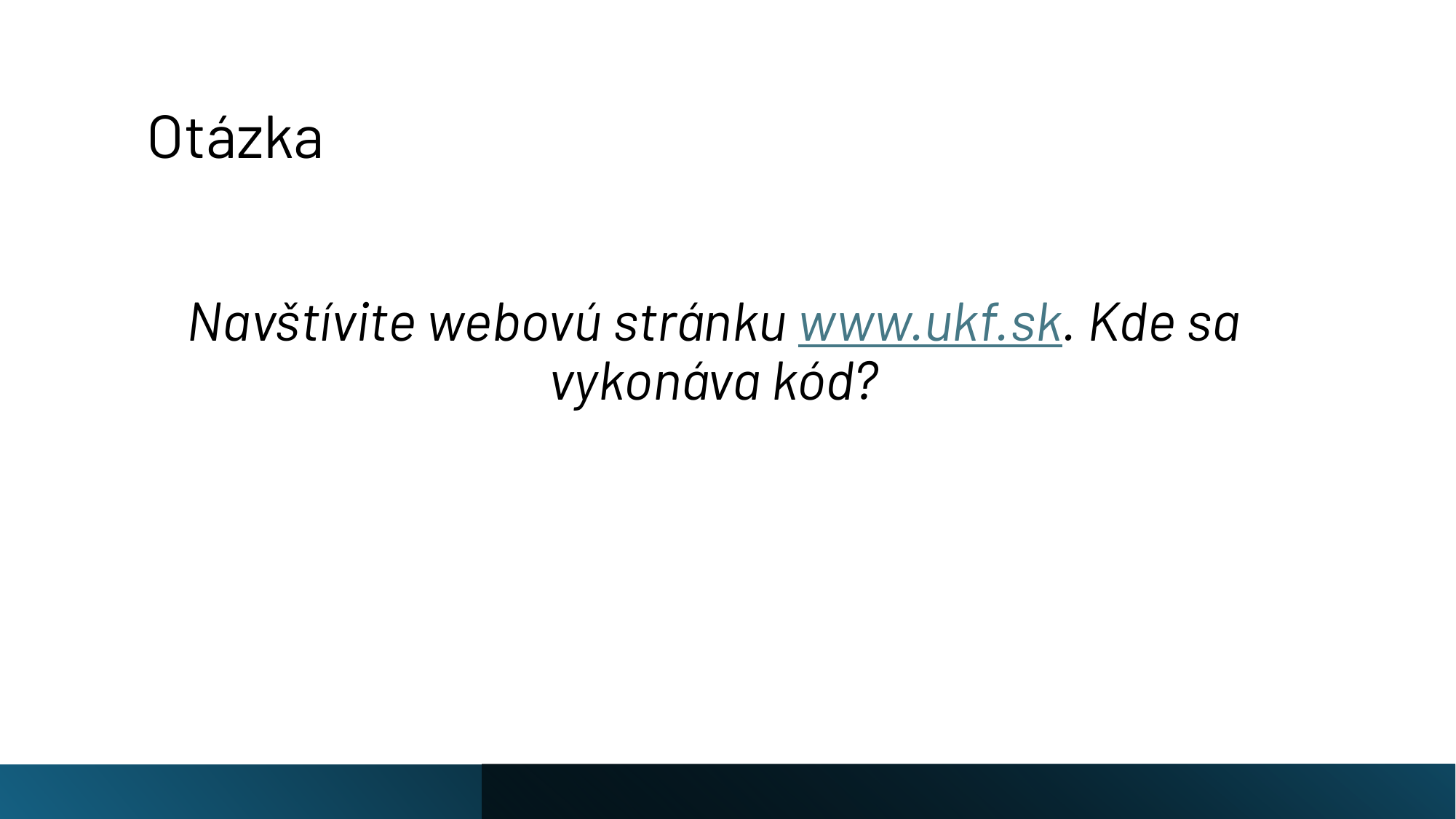

# Otázka
Navštívite webovú stránku www.ukf.sk. Kde sa vykonáva kód?